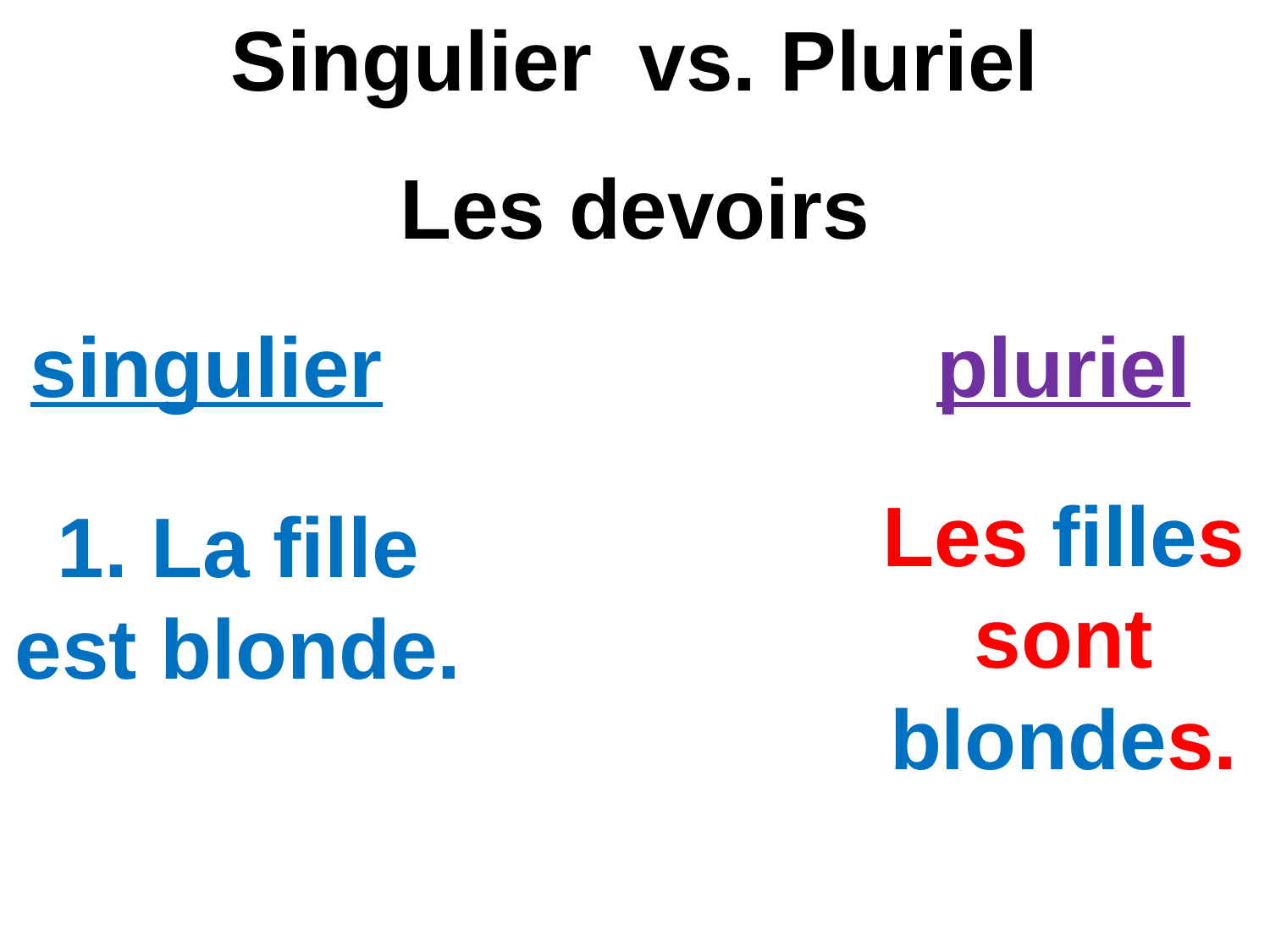

Singulier  vs. Pluriel
Les devoirs
singulier
pluriel
Les filles sont blondes.
1. La fille est blonde.